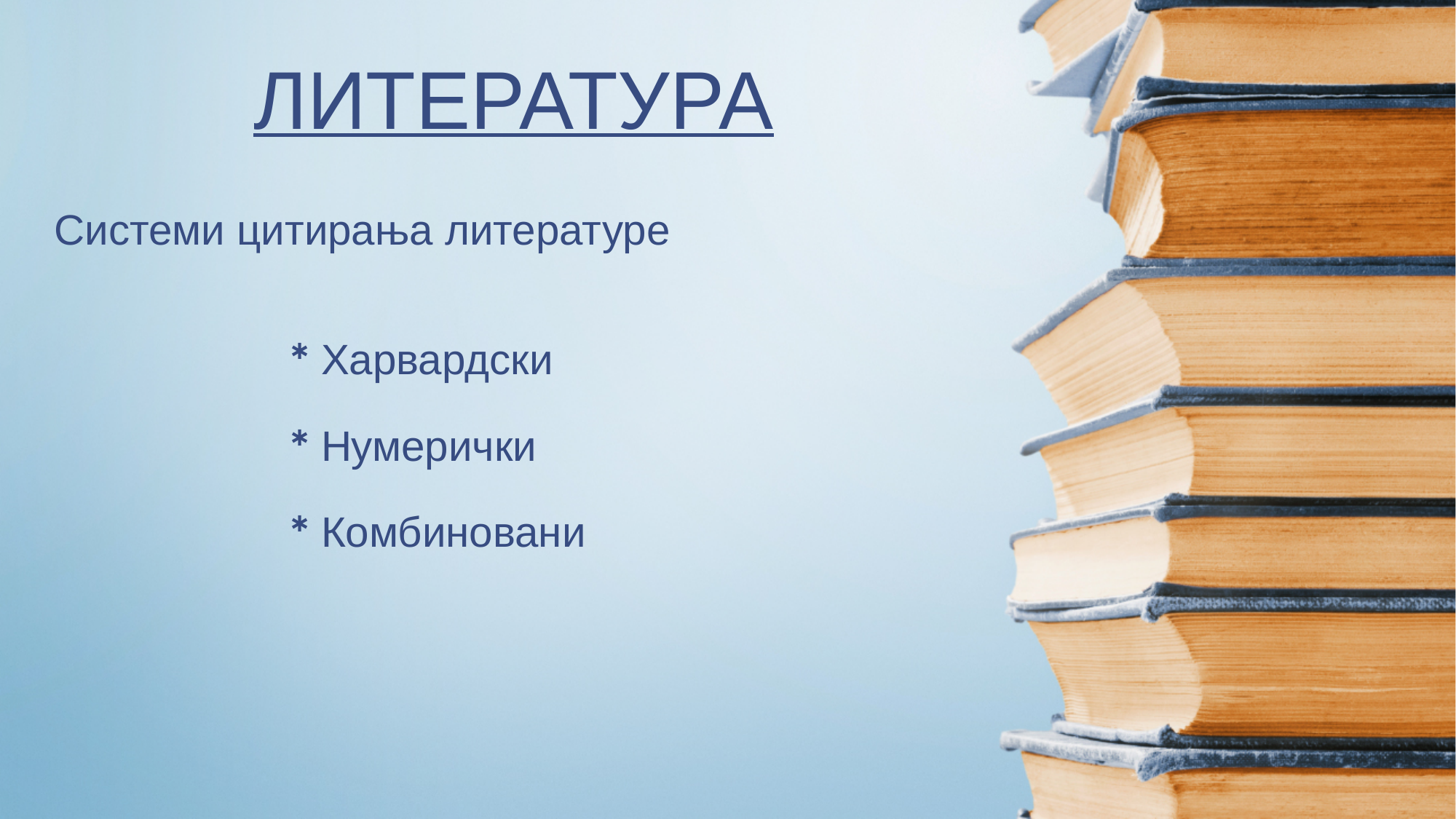

ЛИТЕРАТУРА
# Системи цитирања литературе * Харвардски * Нумерички * Комбиновани